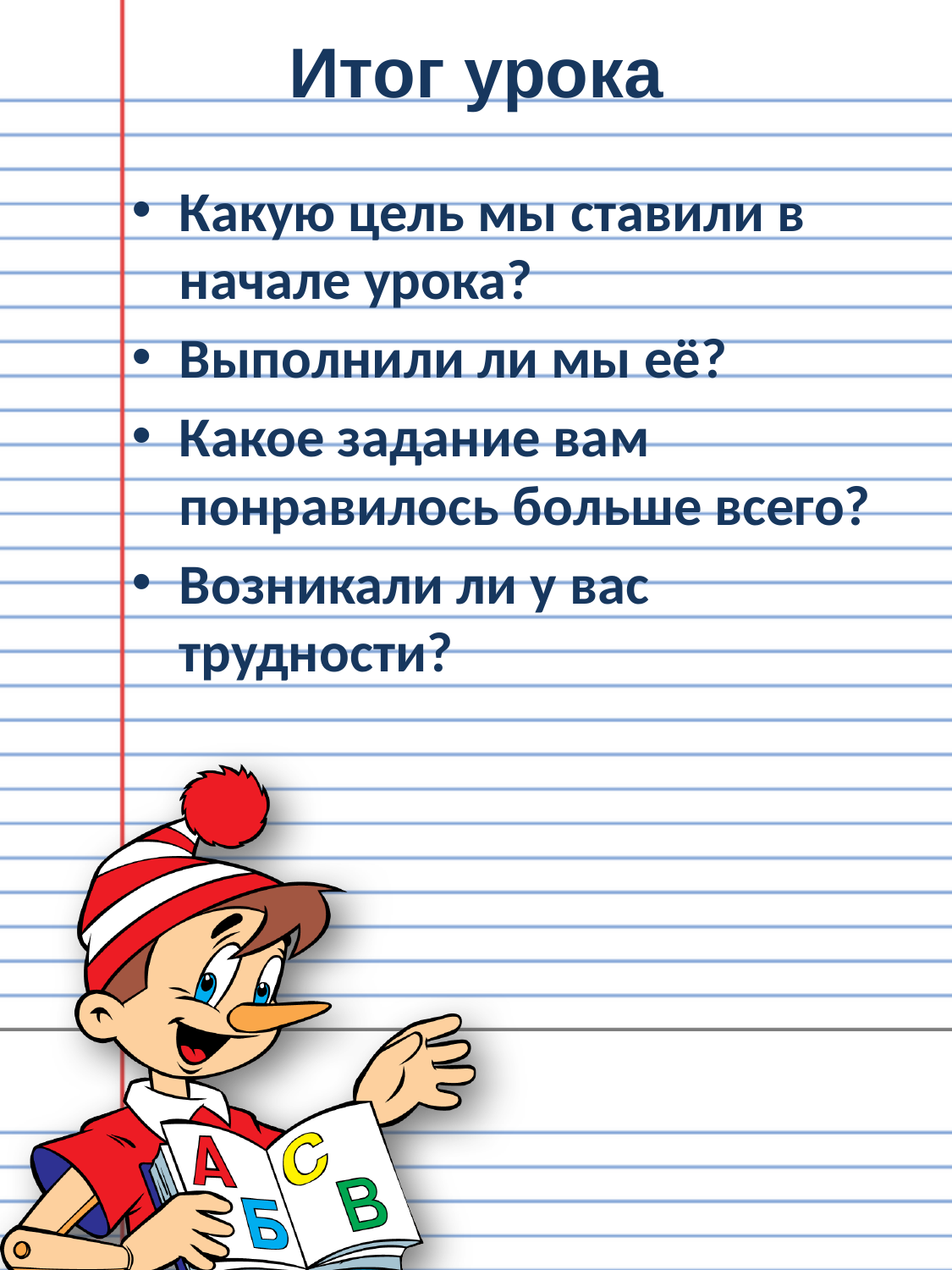

# Итог урока
Какую цель мы ставили в начале урока?
Выполнили ли мы её?
Какое задание вам понравилось больше всего?
Возникали ли у вас трудности?